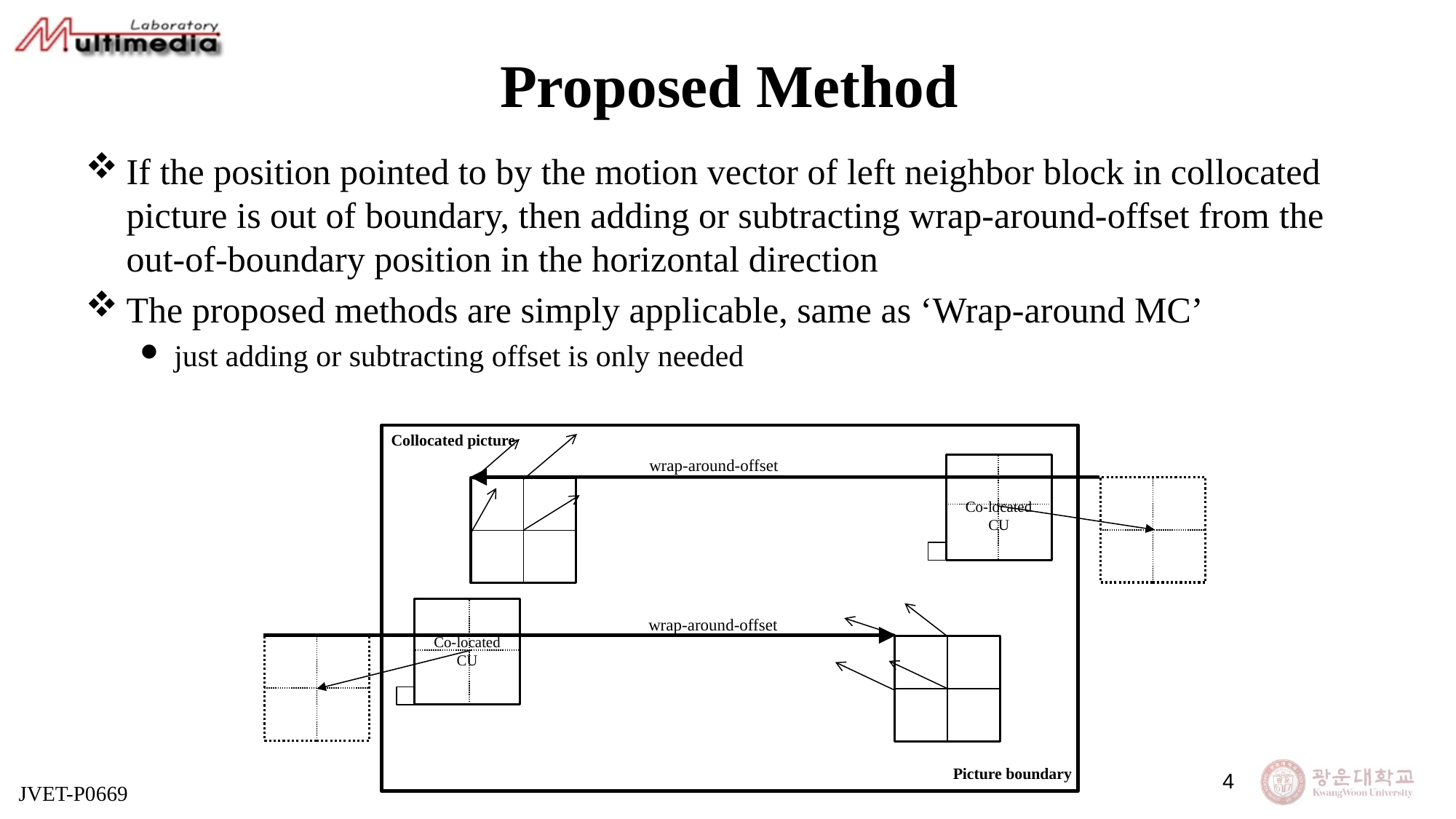

# Proposed Method
If the position pointed to by the motion vector of left neighbor block in collocated picture is out of boundary, then adding or subtracting wrap-around-offset from the out-of-boundary position in the horizontal direction
The proposed methods are simply applicable, same as ‘Wrap-around MC’
just adding or subtracting offset is only needed
Collocated picture

Co-located
CU

Co-located
CU

Picture boundary
wrap-around-offset
wrap-around-offset
4